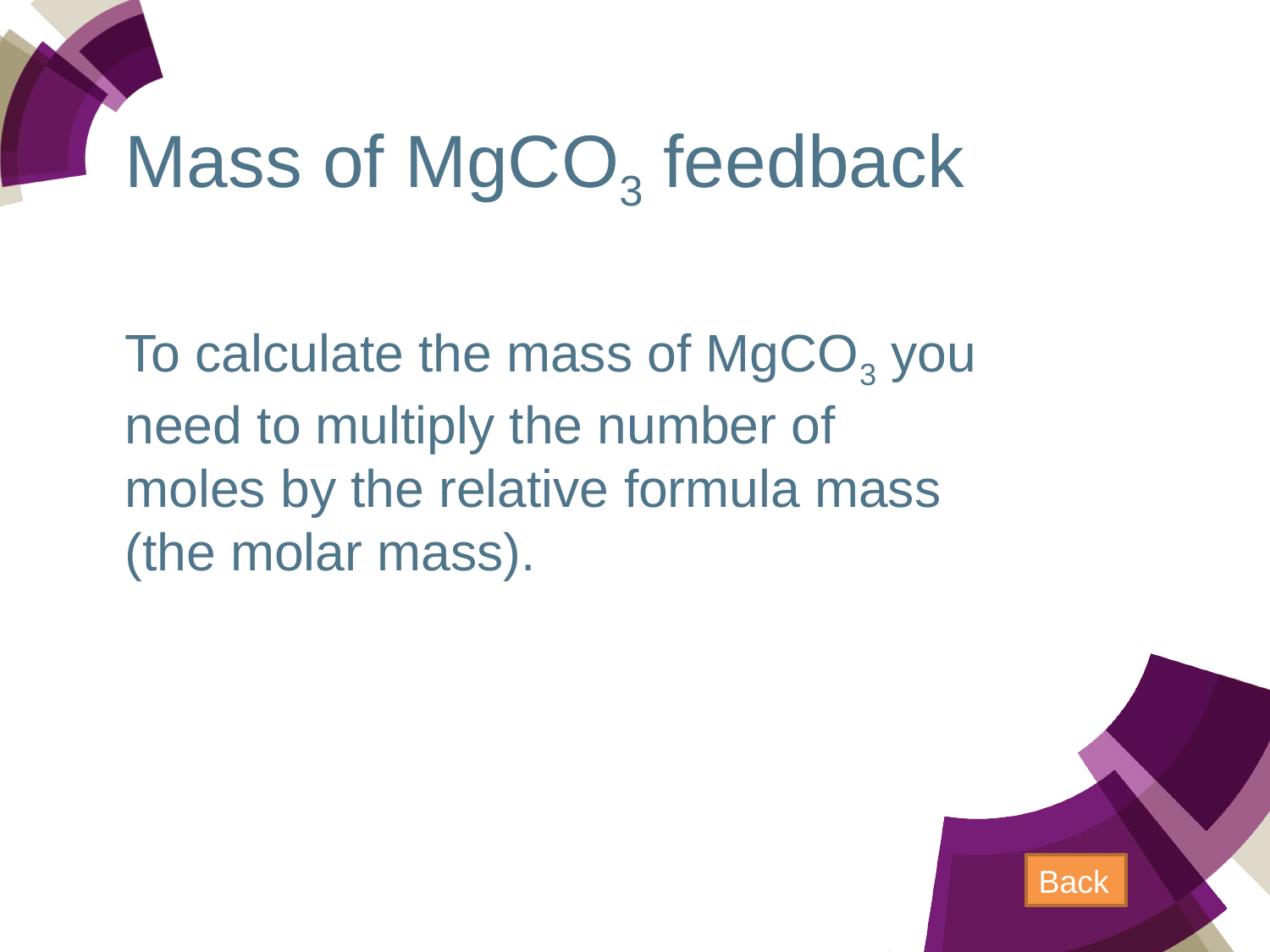

# Mass of MgCO3 feedback
To calculate the mass of MgCO3 you need to multiply the number of moles by the relative formula mass (the molar mass).
Back